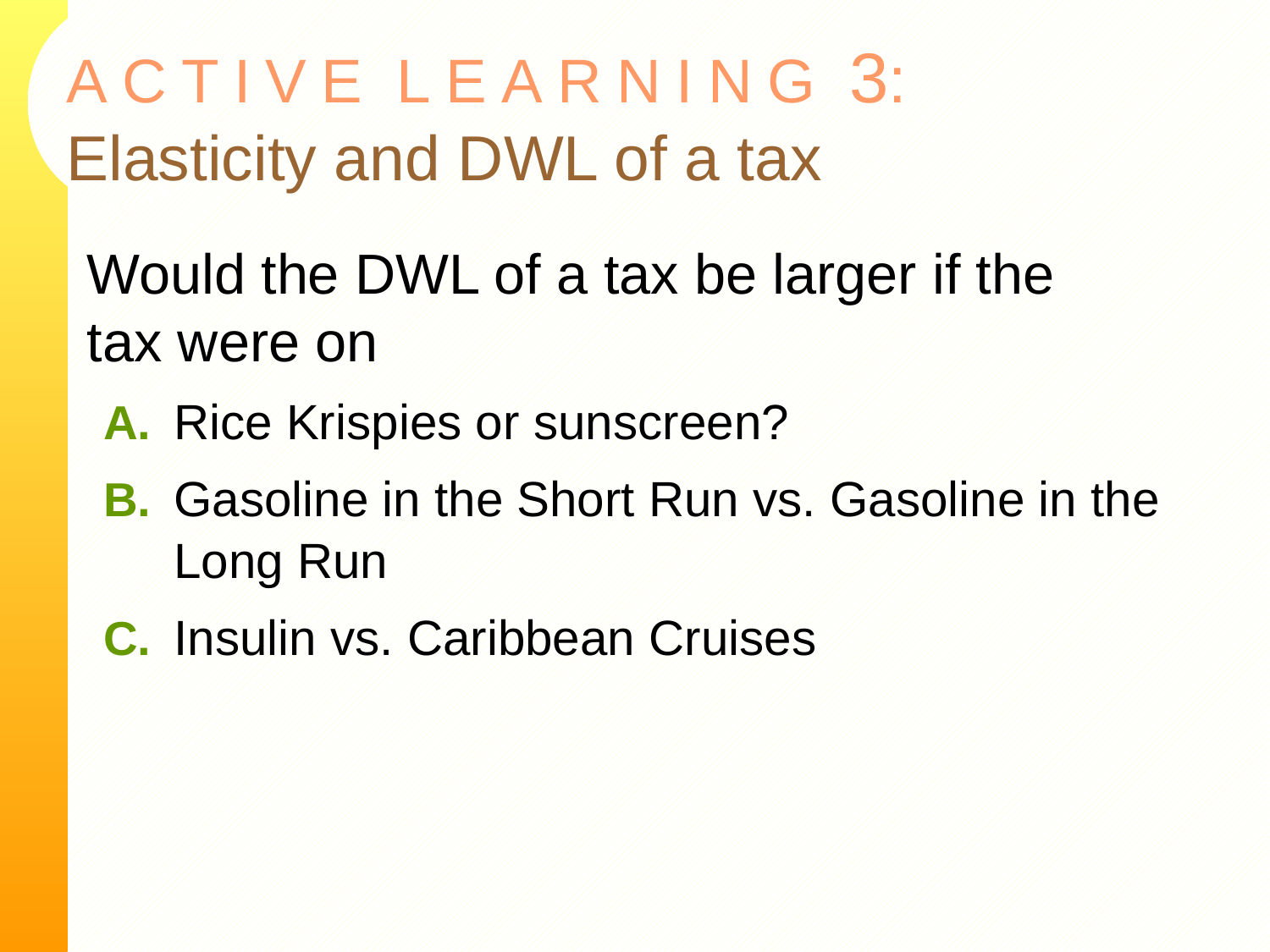

# A C T I V E  L E A R N I N G  3: Elasticity and DWL of a tax
Would the DWL of a tax be larger if the
tax were on
A.	Rice Krispies or sunscreen?
B.	Gasoline in the Short Run vs. Gasoline in the Long Run
C.	Insulin vs. Caribbean Cruises